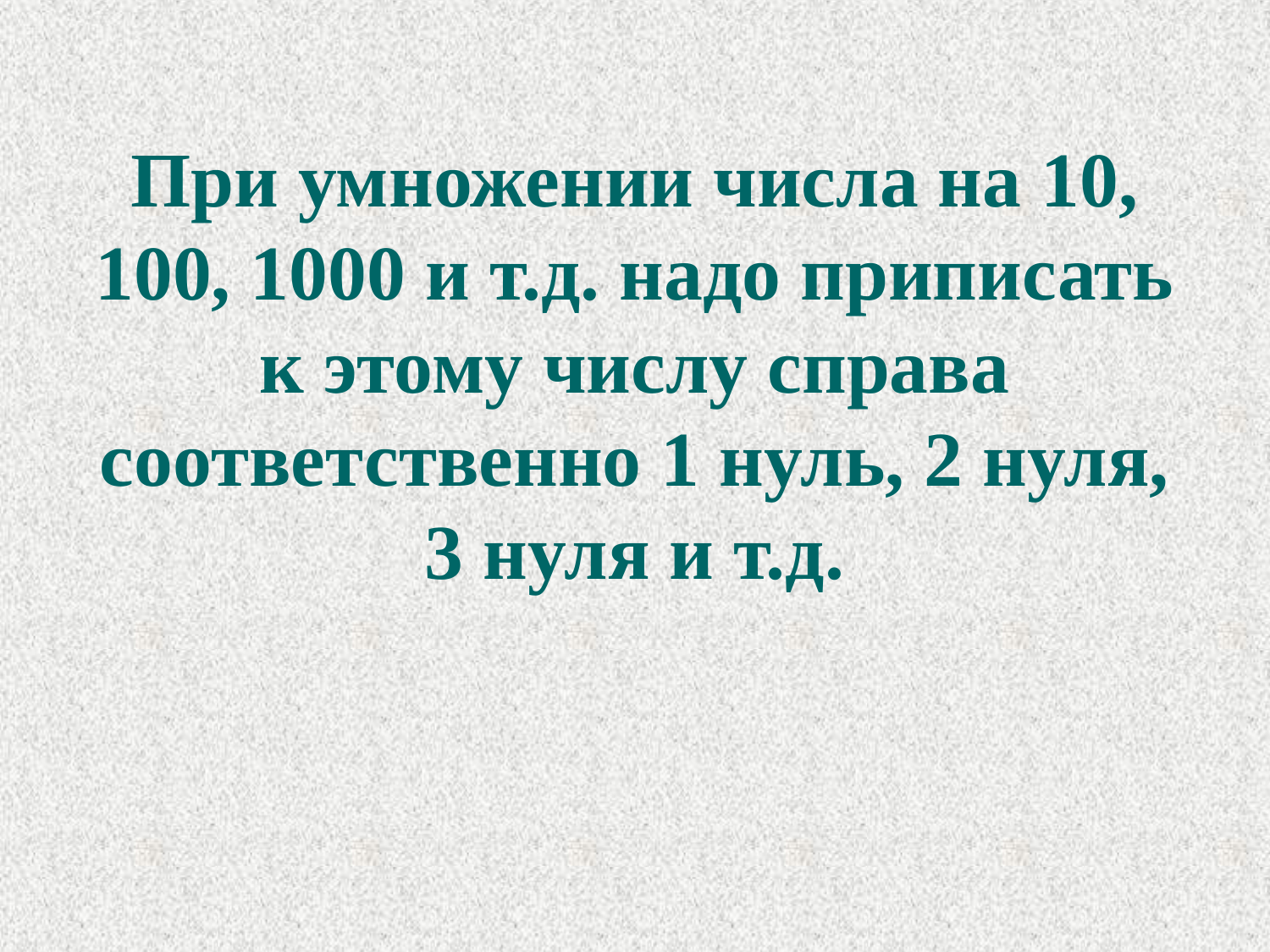

# При умножении числа на 10, 100, 1000 и т.д. надо приписать к этому числу справа соответственно 1 нуль, 2 нуля, 3 нуля и т.д.